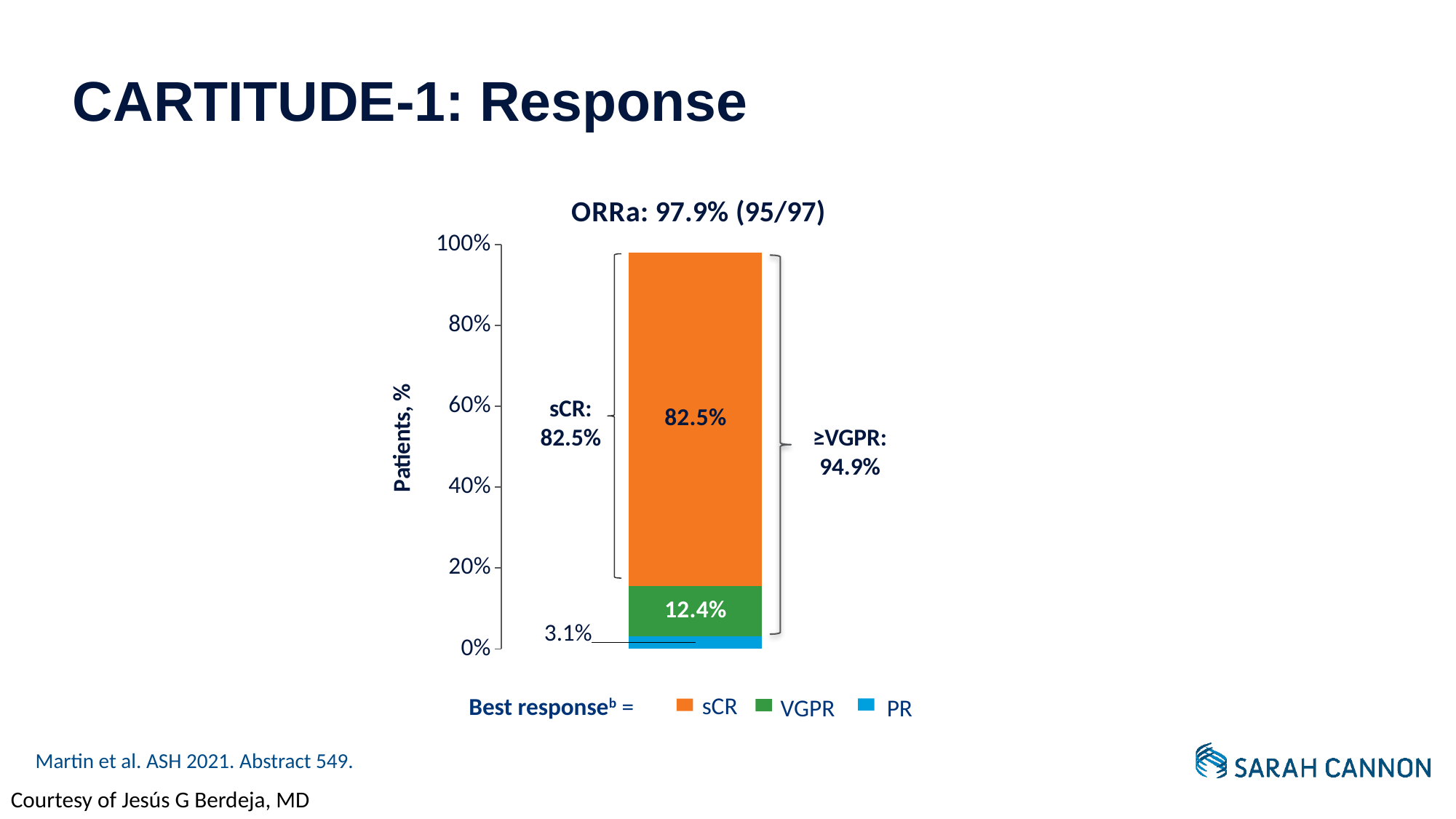

# CARTITUDE-1: Response

### Chart: ORRa: 97.9% (95/97)

| Category | PR | VGPR | CR | sCR |
|---|---|---|---|---|
|  | 0.031 | 0.124 | 0.0 | 0.825 |
≥VGPR: 94.9%
sCR

 Best responseb =
VGPR

PR

VGPR
94.9%
sCR: 82.5%
Martin et al. ASH 2021. Abstract 549.
Courtesy of Jesús G Berdeja, MD